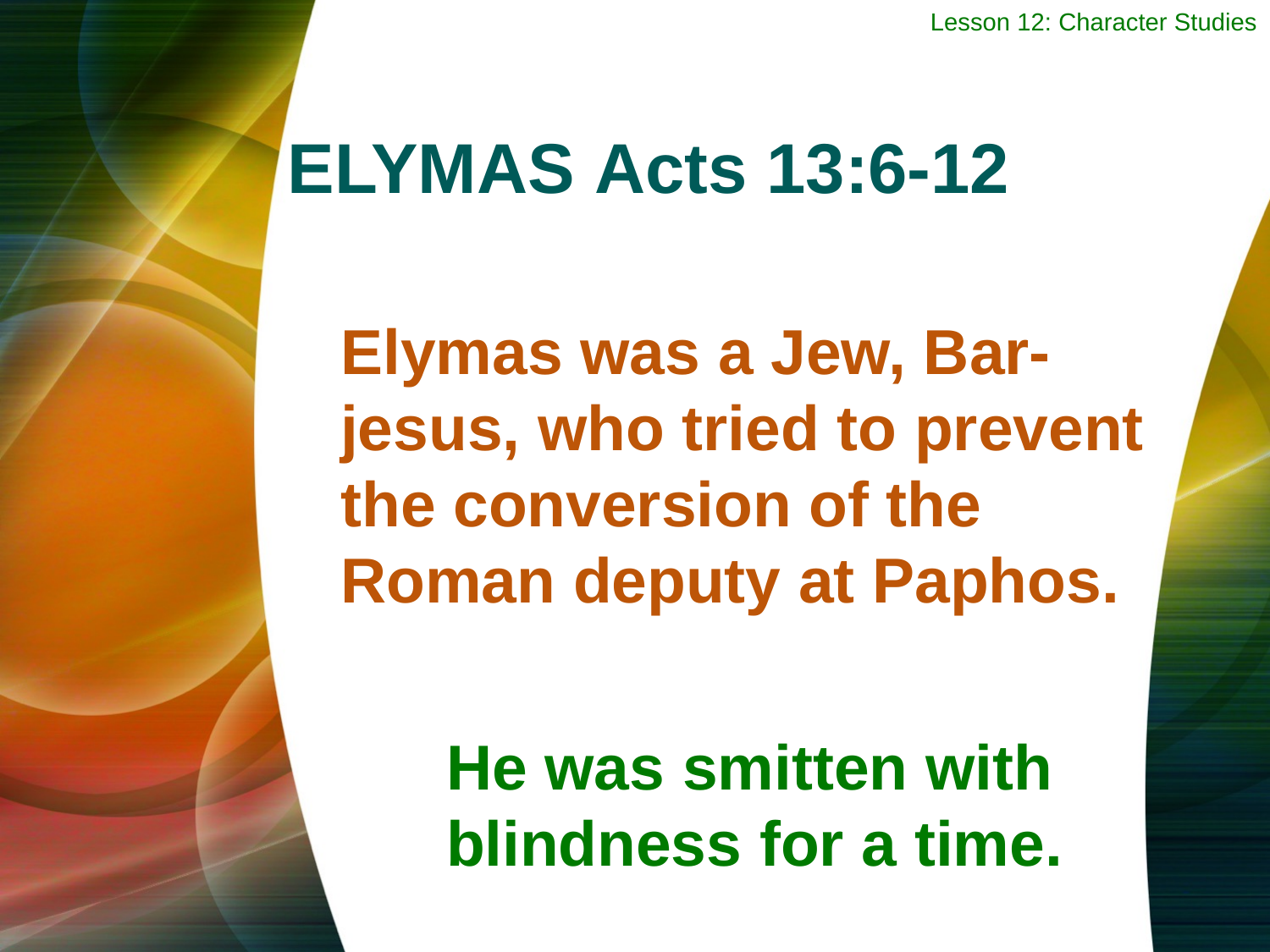

Lesson 12: Character Studies
ELYMAS Acts 13:6-12
Elymas was a Jew, Bar-jesus, who tried to prevent the conversion of the Roman deputy at Paphos.
He was smitten with blindness for a time.